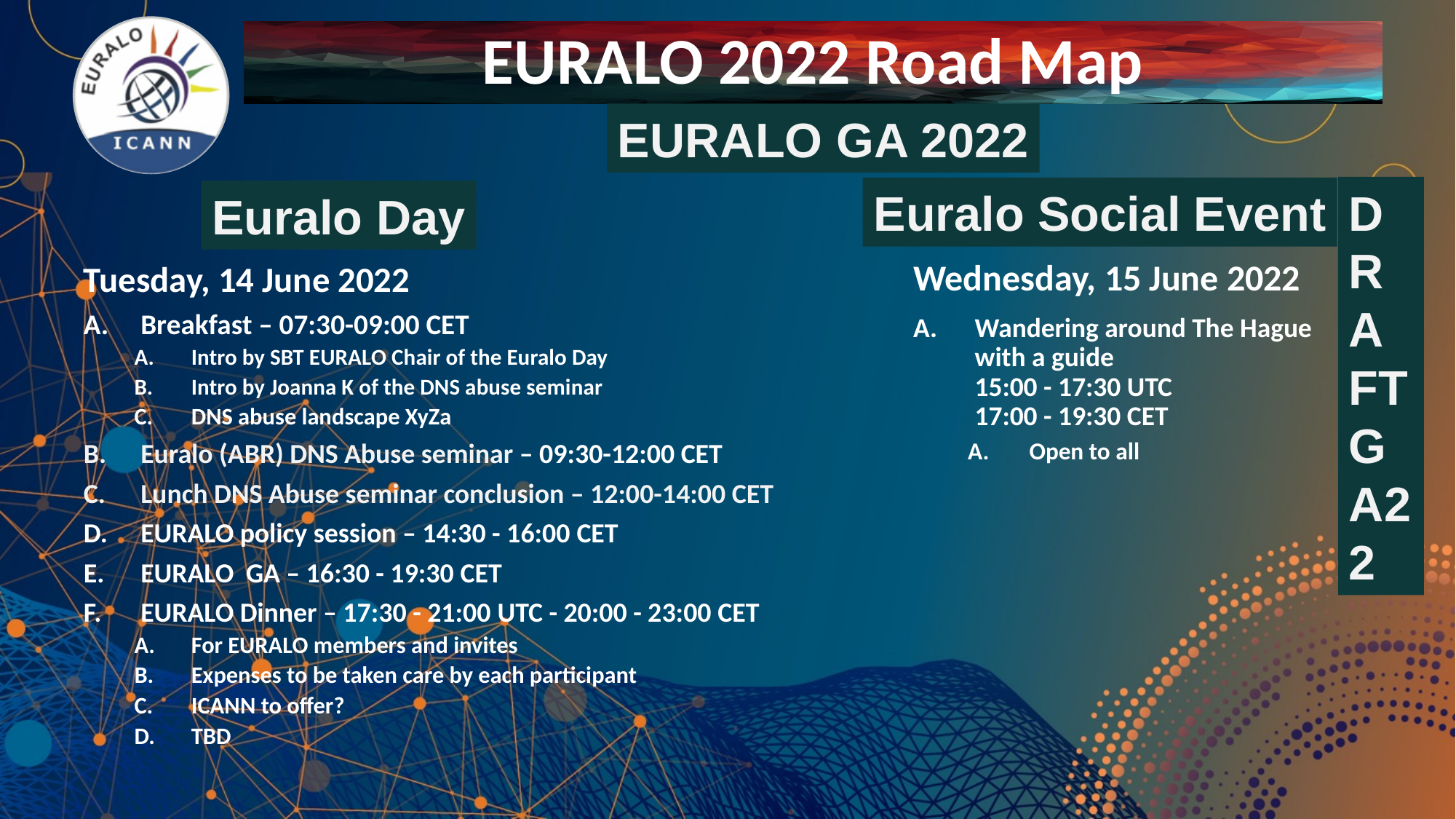

# EURALO 2022 Road Map
EURALO GA 2022

DRAFTGA22
Euralo Social Event
Euralo Day
Wednesday, 15 June 2022
Wandering around The Hague
with a guide
15:00 - 17:30 UTC
17:00 - 19:30 CET
Open to all
Tuesday, 14 June 2022
Breakfast – 07:30-09:00 CET
Intro by SBT EURALO Chair of the Euralo Day
Intro by Joanna K of the DNS abuse seminar
DNS abuse landscape XyZa
Euralo (ABR) DNS Abuse seminar – 09:30-12:00 CET
Lunch DNS Abuse seminar conclusion – 12:00-14:00 CET
EURALO policy session – 14:30 - 16:00 CET
EURALO  GA – 16:30 - 19:30 CET
EURALO Dinner – 17:30 - 21:00 UTC - 20:00 - 23:00 CET
For EURALO members and invites
Expenses to be taken care by each participant
ICANN to offer?
TBD